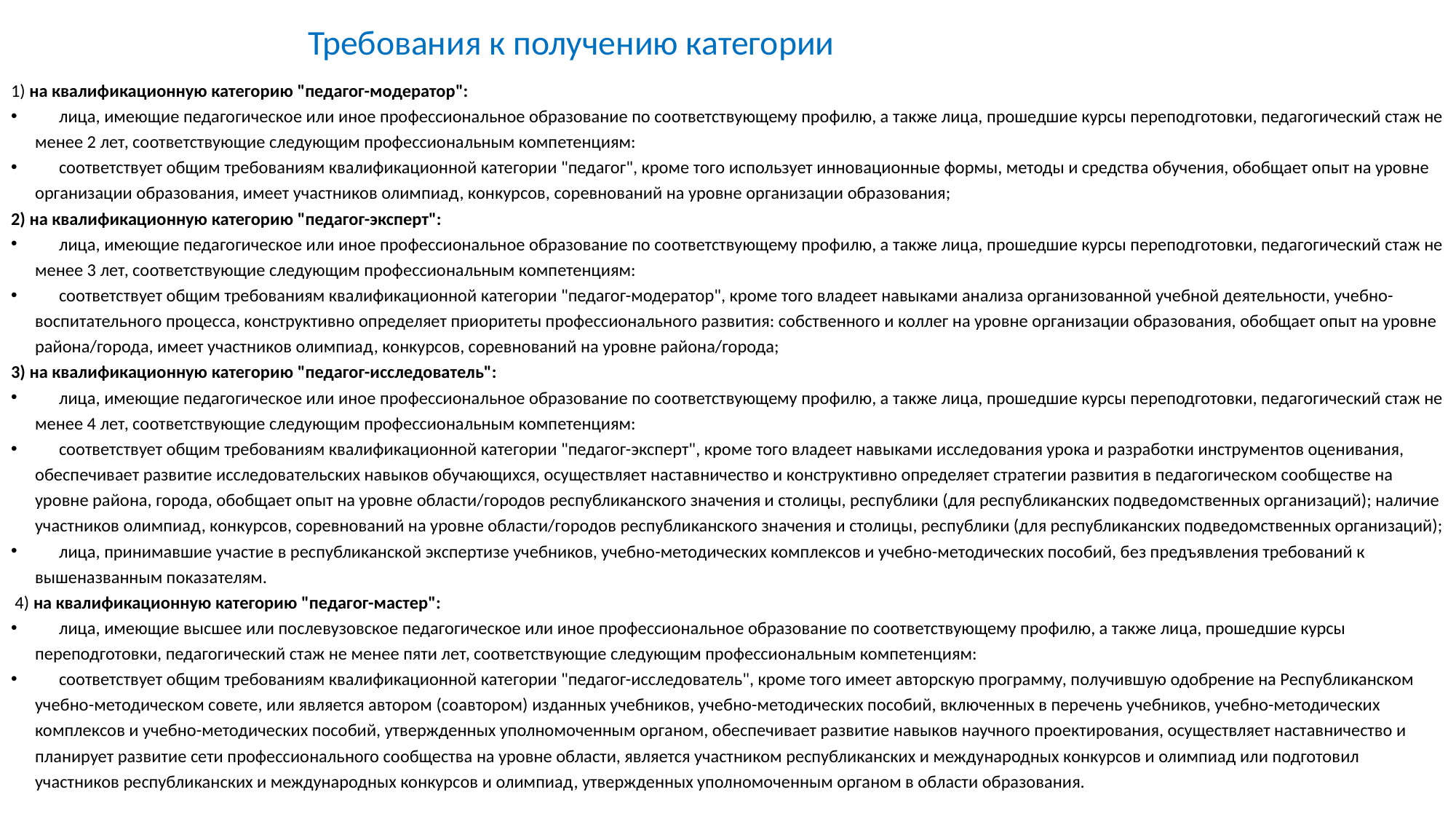

# Требования к получению категории
1) на квалификационную категорию "педагог-модератор":
      лица, имеющие педагогическое или иное профессиональное образование по соответствующему профилю, а также лица, прошедшие курсы переподготовки, педагогический стаж не менее 2 лет, соответствующие следующим профессиональным компетенциям:
      соответствует общим требованиям квалификационной категории "педагог", кроме того использует инновационные формы, методы и средства обучения, обобщает опыт на уровне организации образования, имеет участников олимпиад, конкурсов, соревнований на уровне организации образования;
2) на квалификационную категорию "педагог-эксперт":
      лица, имеющие педагогическое или иное профессиональное образование по соответствующему профилю, а также лица, прошедшие курсы переподготовки, педагогический стаж не менее 3 лет, соответствующие следующим профессиональным компетенциям:
      соответствует общим требованиям квалификационной категории "педагог-модератор", кроме того владеет навыками анализа организованной учебной деятельности, учебно-воспитательного процесса, конструктивно определяет приоритеты профессионального развития: собственного и коллег на уровне организации образования, обобщает опыт на уровне района/города, имеет участников олимпиад, конкурсов, соревнований на уровне района/города;
3) на квалификационную категорию "педагог-исследователь":
      лица, имеющие педагогическое или иное профессиональное образование по соответствующему профилю, а также лица, прошедшие курсы переподготовки, педагогический стаж не менее 4 лет, соответствующие следующим профессиональным компетенциям:
      соответствует общим требованиям квалификационной категории "педагог-эксперт", кроме того владеет навыками исследования урока и разработки инструментов оценивания, обеспечивает развитие исследовательских навыков обучающихся, осуществляет наставничество и конструктивно определяет стратегии развития в педагогическом сообществе на уровне района, города, обобщает опыт на уровне области/городов республиканского значения и столицы, республики (для республиканских подведомственных организаций); наличие участников олимпиад, конкурсов, соревнований на уровне области/городов республиканского значения и столицы, республики (для республиканских подведомственных организаций);
      лица, принимавшие участие в республиканской экспертизе учебников, учебно-методических комплексов и учебно-методических пособий, без предъявления требований к вышеназванным показателям.
 4) на квалификационную категорию "педагог-мастер":
      лица, имеющие высшее или послевузовское педагогическое или иное профессиональное образование по соответствующему профилю, а также лица, прошедшие курсы переподготовки, педагогический стаж не менее пяти лет, соответствующие следующим профессиональным компетенциям:
      соответствует общим требованиям квалификационной категории "педагог-исследователь", кроме того имеет авторскую программу, получившую одобрение на Республиканском учебно-методическом совете, или является автором (соавтором) изданных учебников, учебно-методических пособий, включенных в перечень учебников, учебно-методических комплексов и учебно-методических пособий, утвержденных уполномоченным органом, обеспечивает развитие навыков научного проектирования, осуществляет наставничество и планирует развитие сети профессионального сообщества на уровне области, является участником республиканских и международных конкурсов и олимпиад или подготовил участников республиканских и международных конкурсов и олимпиад, утвержденных уполномоченным органом в области образования.